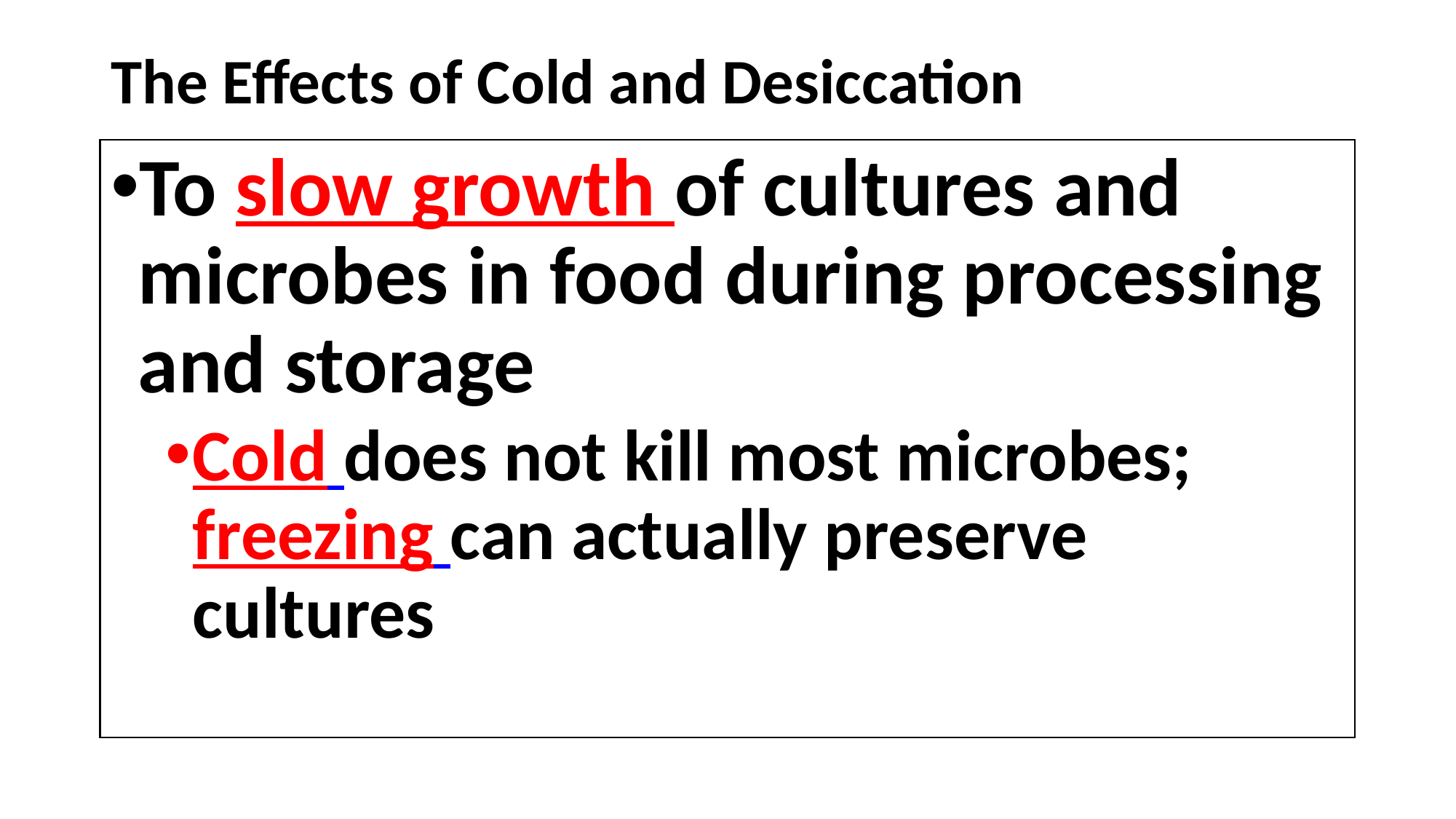

# The Effects of Cold and Desiccation
To slow growth of cultures and microbes in food during processing and storage
Cold does not kill most microbes; freezing can actually preserve cultures